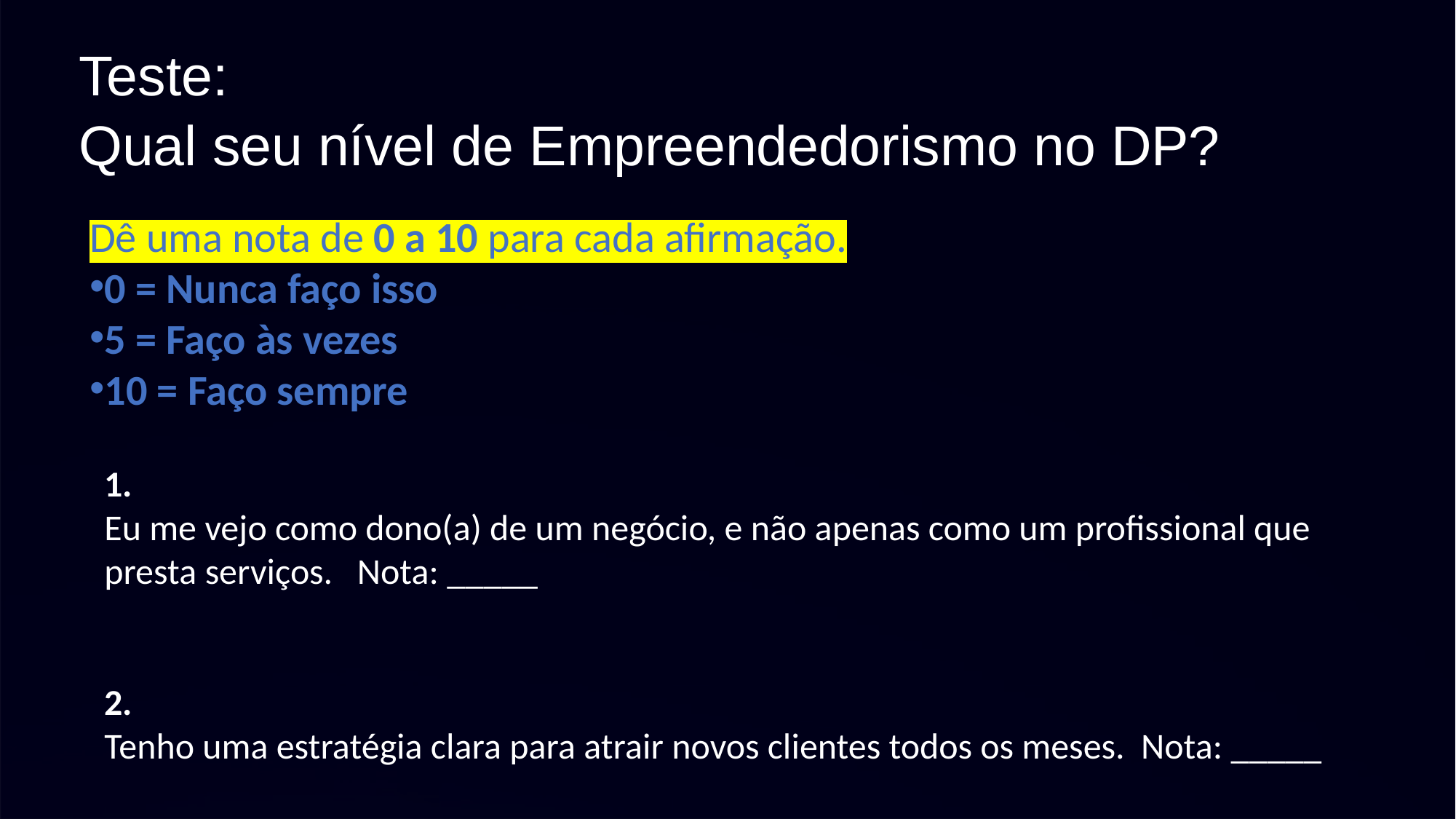

Teste:
Qual seu nível de Empreendedorismo no DP?
Dê uma nota de 0 a 10 para cada afirmação.
0 = Nunca faço isso
5 = Faço às vezes
10 = Faço sempre
1.
Eu me vejo como dono(a) de um negócio, e não apenas como um profissional que presta serviços.   Nota: _____

2.
Tenho uma estratégia clara para atrair novos clientes todos os meses.  Nota: _____